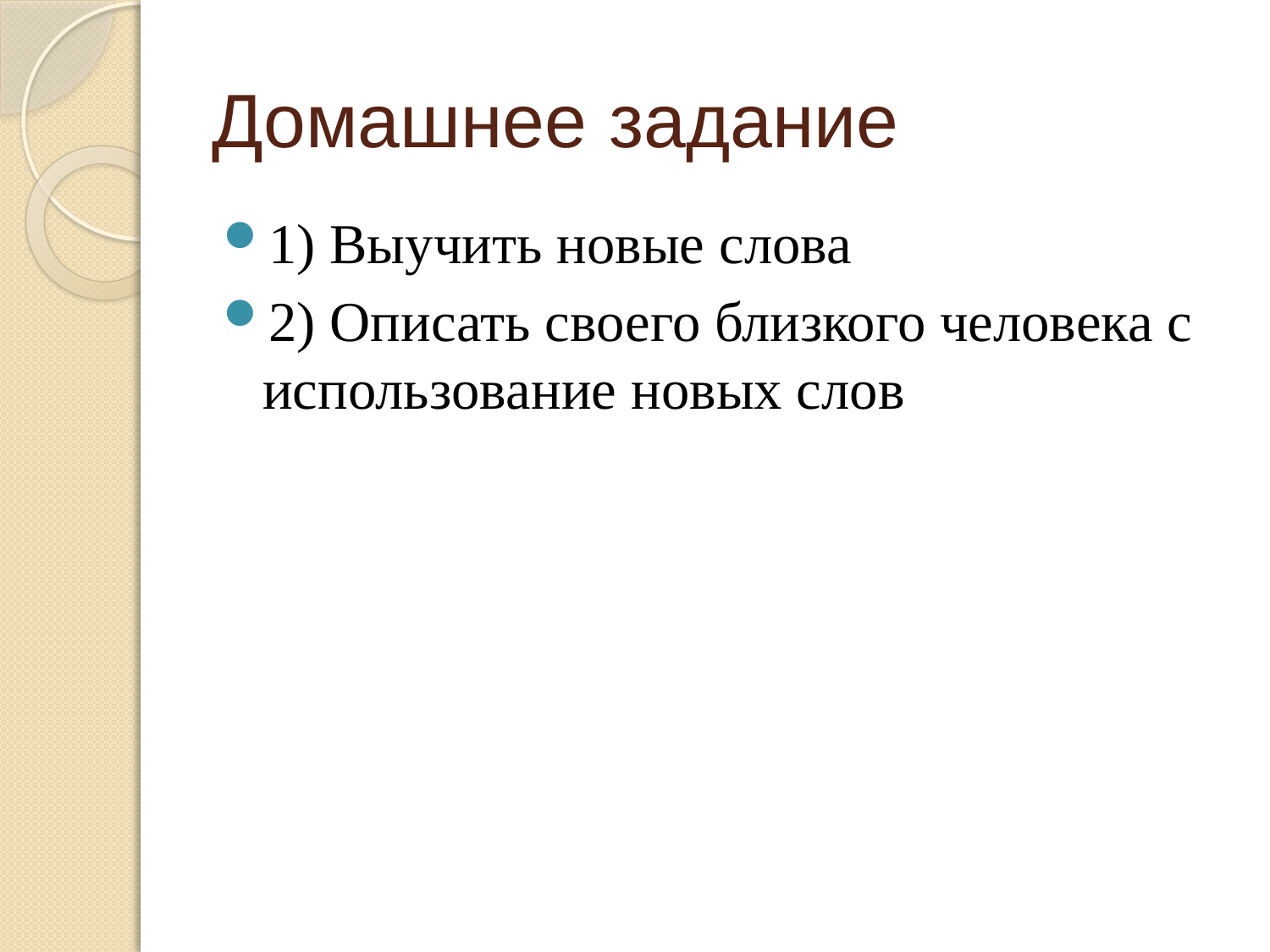

# Домашнее задание
1) Выучить новые слова
2) Описать своего близкого человека с использование новых слов